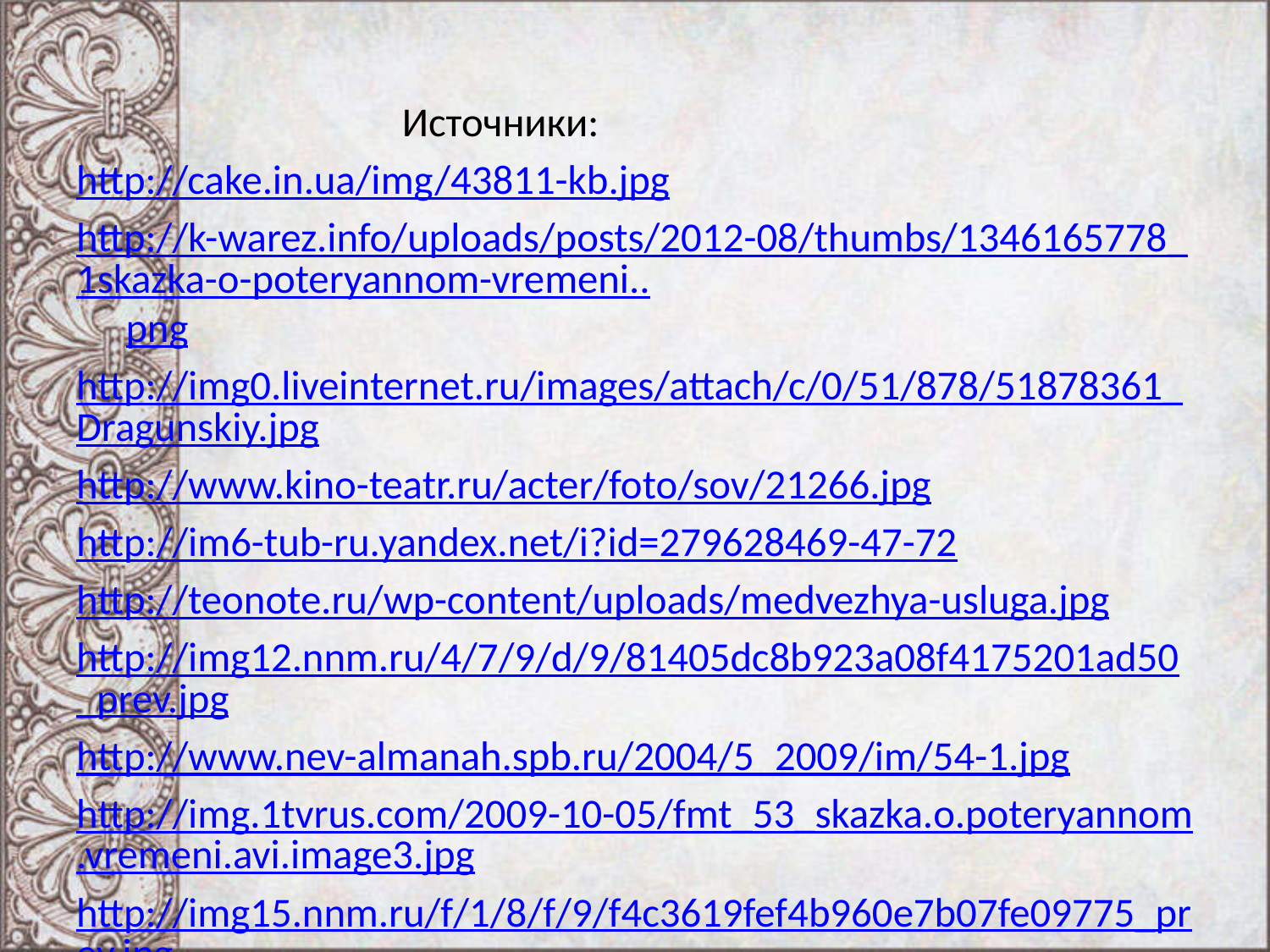

Источники:
http://cake.in.ua/img/43811-kb.jpg
http://k-warez.info/uploads/posts/2012-08/thumbs/1346165778_1skazka-o-poteryannom-vremeni..png
http://img0.liveinternet.ru/images/attach/c/0/51/878/51878361_Dragunskiy.jpg
http://www.kino-teatr.ru/acter/foto/sov/21266.jpg
http://im6-tub-ru.yandex.net/i?id=279628469-47-72
http://teonote.ru/wp-content/uploads/medvezhya-usluga.jpg
http://img12.nnm.ru/4/7/9/d/9/81405dc8b923a08f4175201ad50_prev.jpg
http://www.nev-almanah.spb.ru/2004/5_2009/im/54-1.jpg
http://img.1tvrus.com/2009-10-05/fmt_53_skazka.o.poteryannom.vremeni.avi.image3.jpg
http://img15.nnm.ru/f/1/8/f/9/f4c3619fef4b960e7b07fe09775_prev.jpg
http://s56.radikal.ru/i153/1007/24/1f840f10da36.jpg
http://sovietchest.ucoz.ru/_pu/6/66125648.jpg
http://www.booksiti.net.ru/books/8161900.jpg